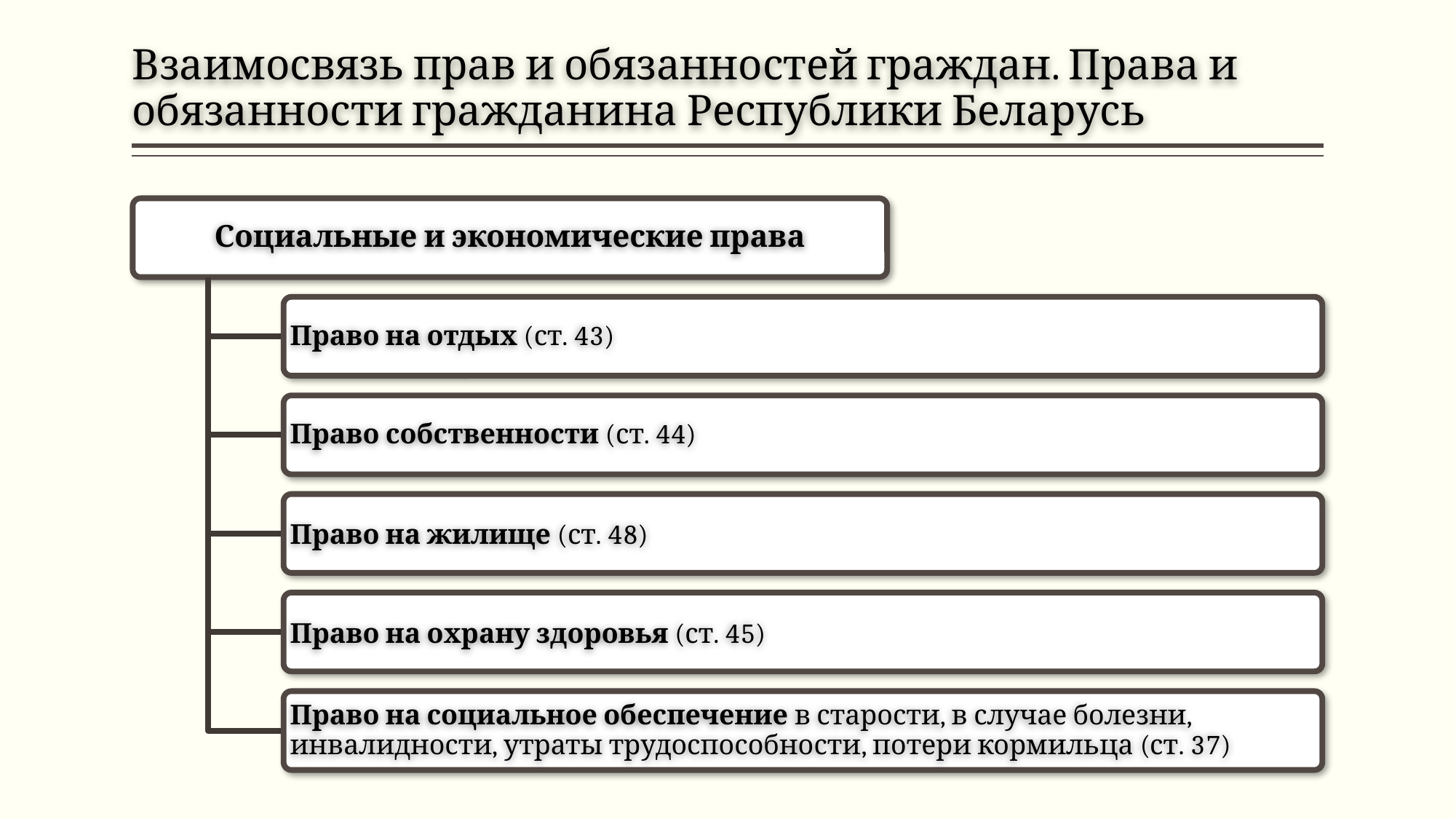

# Взаимосвязь прав и обязанностей граждан. Права и обязанности гражданина Республики Беларусь

Социальные и экономические права

Право на отдых (ст. 43)

Право собственности (ст. 44)

Право на жилище (ст. 48)

Право на охрану здоровья (ст. 45)

Право на социальное обеспечение в старости, в случае болезни, инвалидности, утраты трудоспособности, потери кормильца (ст. 37)